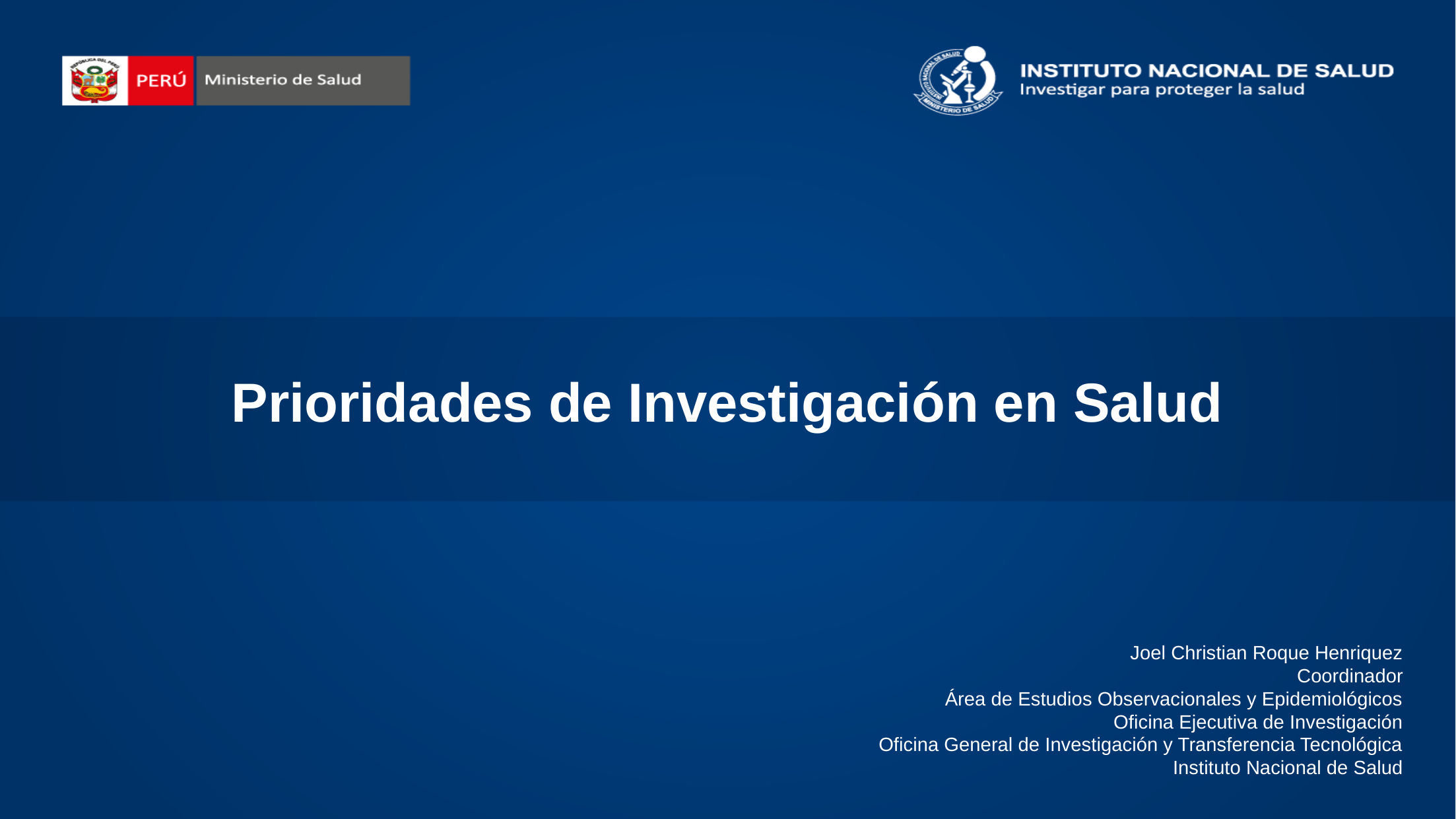

Prioridades de Investigación en Salud
Joel Christian Roque Henriquez
Coordinador
Área de Estudios Observacionales y Epidemiológicos
Oficina Ejecutiva de Investigación
Oficina General de Investigación y Transferencia Tecnológica
Instituto Nacional de Salud